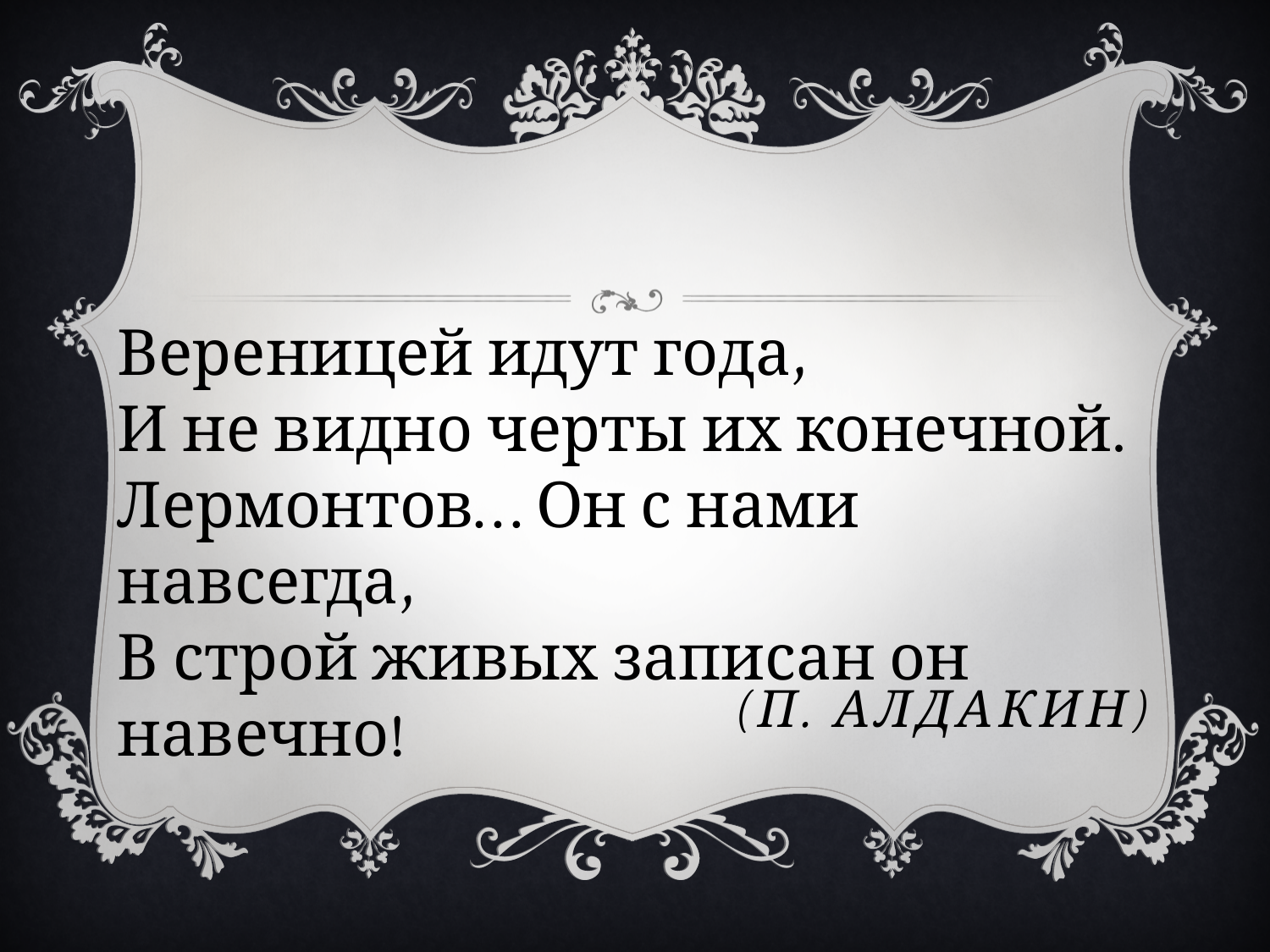

Вереницей идут года,
И не видно черты их конечной.
Лермонтов… Он с нами навсегда,
В строй живых записан он навечно!
# (П. Алдакин)